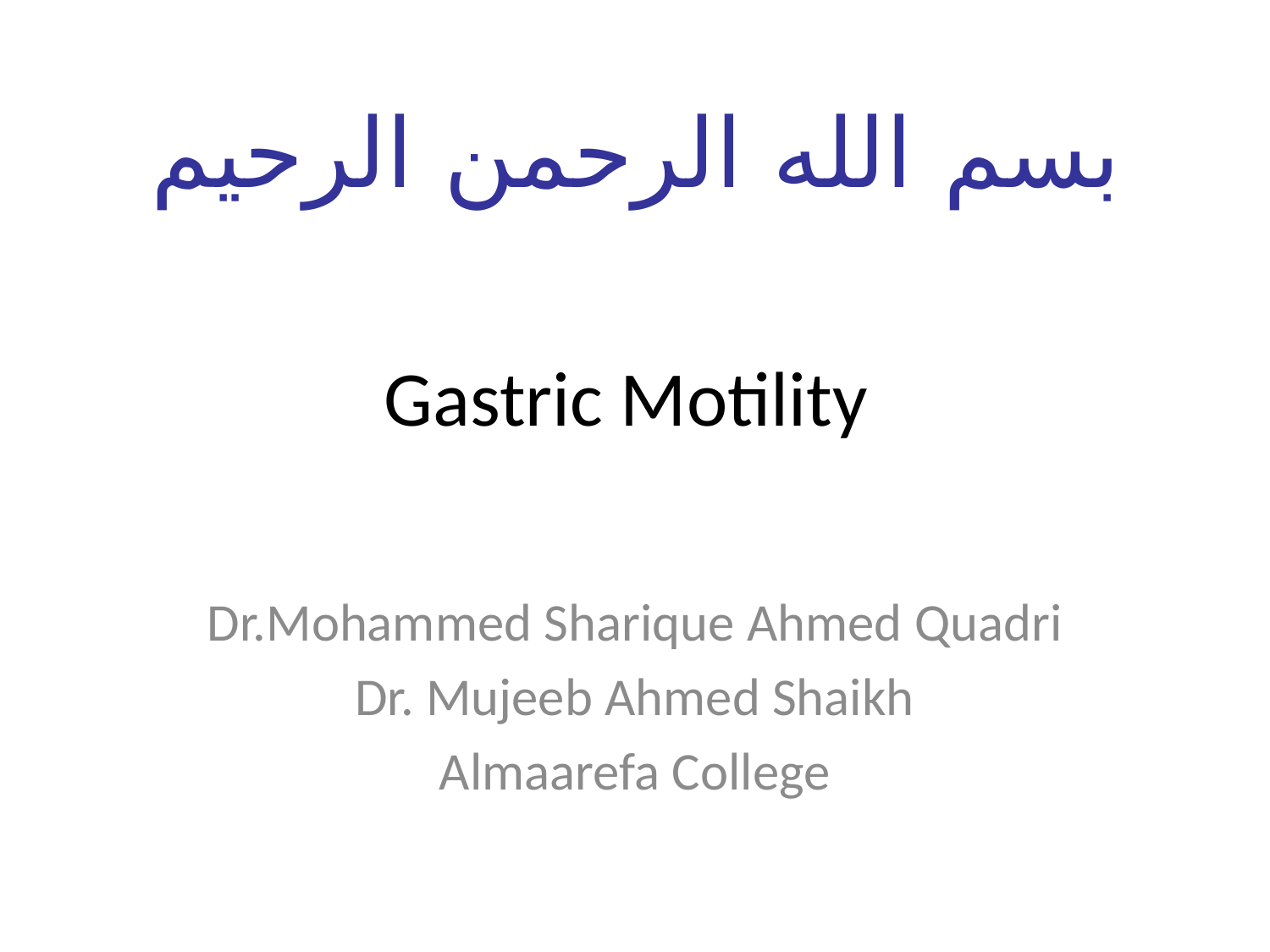

بسم الله الرحمن الرحيم
# Gastric Motility
Dr.Mohammed Sharique Ahmed Quadri
Dr. Mujeeb Ahmed Shaikh
Almaarefa College